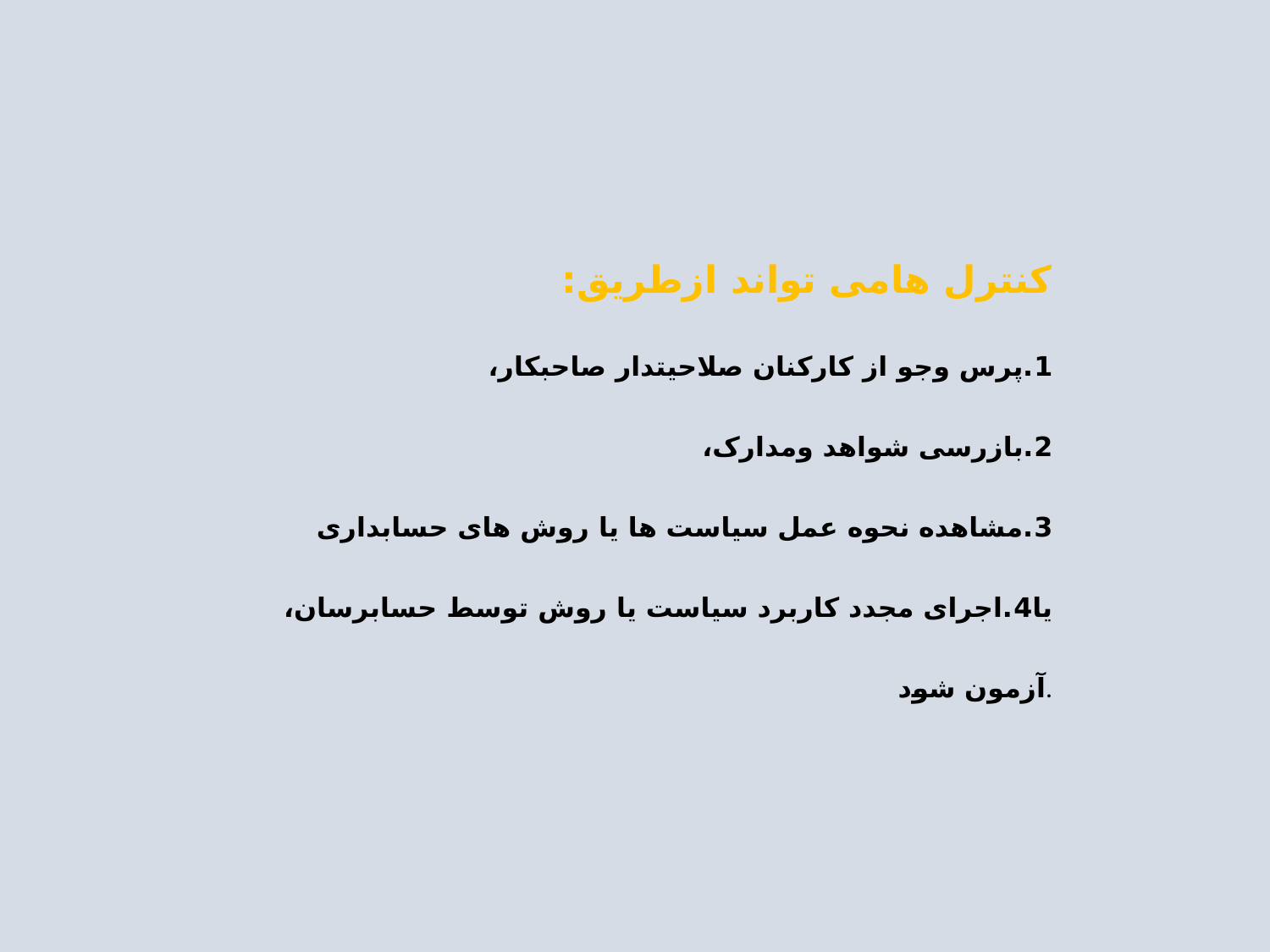

# کنترل هامی تواند ازطریق: 1.پرس وجو از کارکنان صلاحیتدار صاحبکار، 2.بازرسی شواهد ومدارک، 3.مشاهده نحوه عمل سیاست ها یا روش های حسابداری یا4.اجرای مجدد کاربرد سیاست یا روش توسط حسابرسان، آزمون شود.